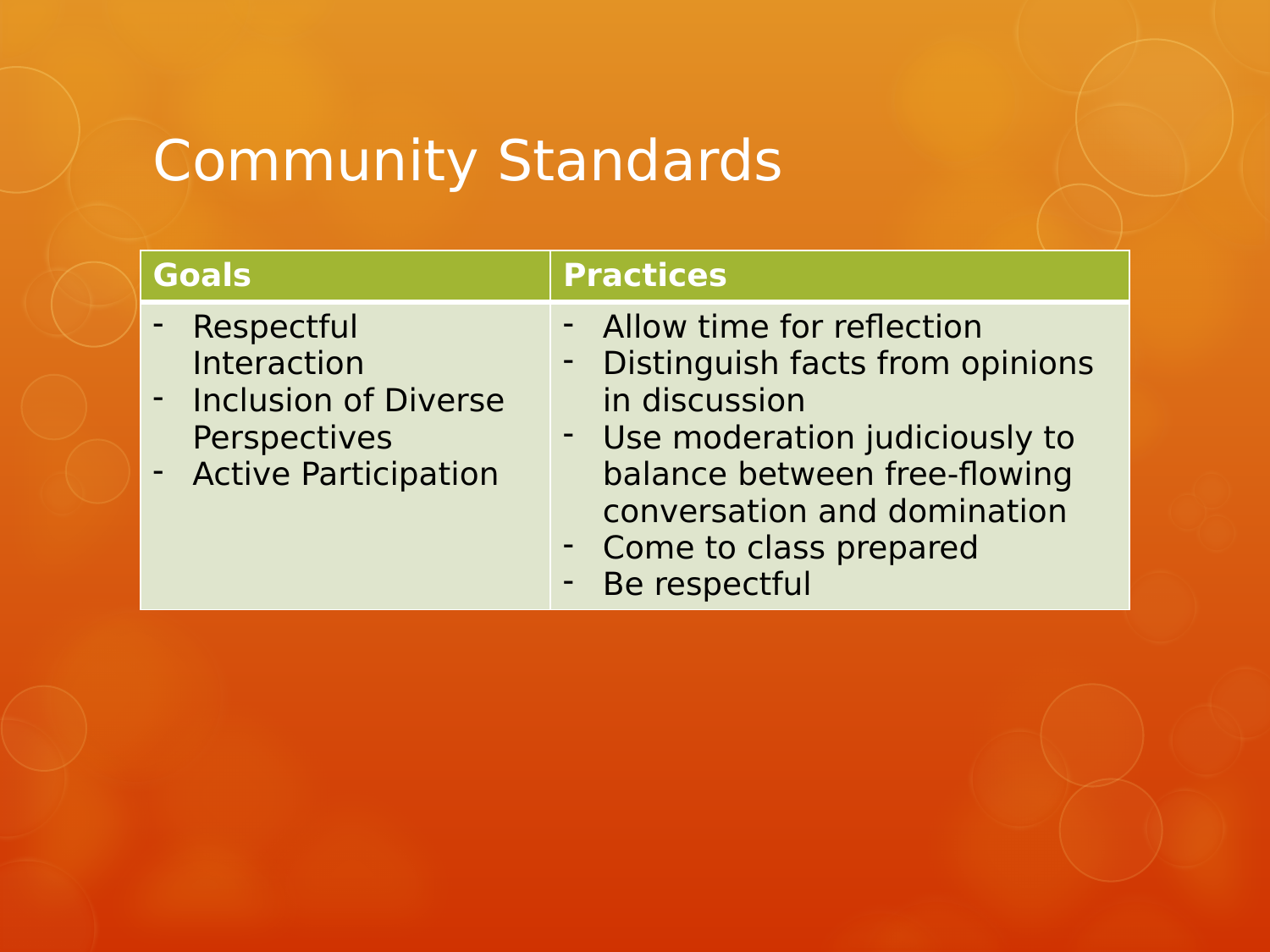

# Community Standards
| Goals | Practices |
| --- | --- |
| Respectful Interaction Inclusion of Diverse Perspectives Active Participation | Allow time for reflection Distinguish facts from opinions in discussion Use moderation judiciously to balance between free-flowing conversation and domination Come to class prepared Be respectful |